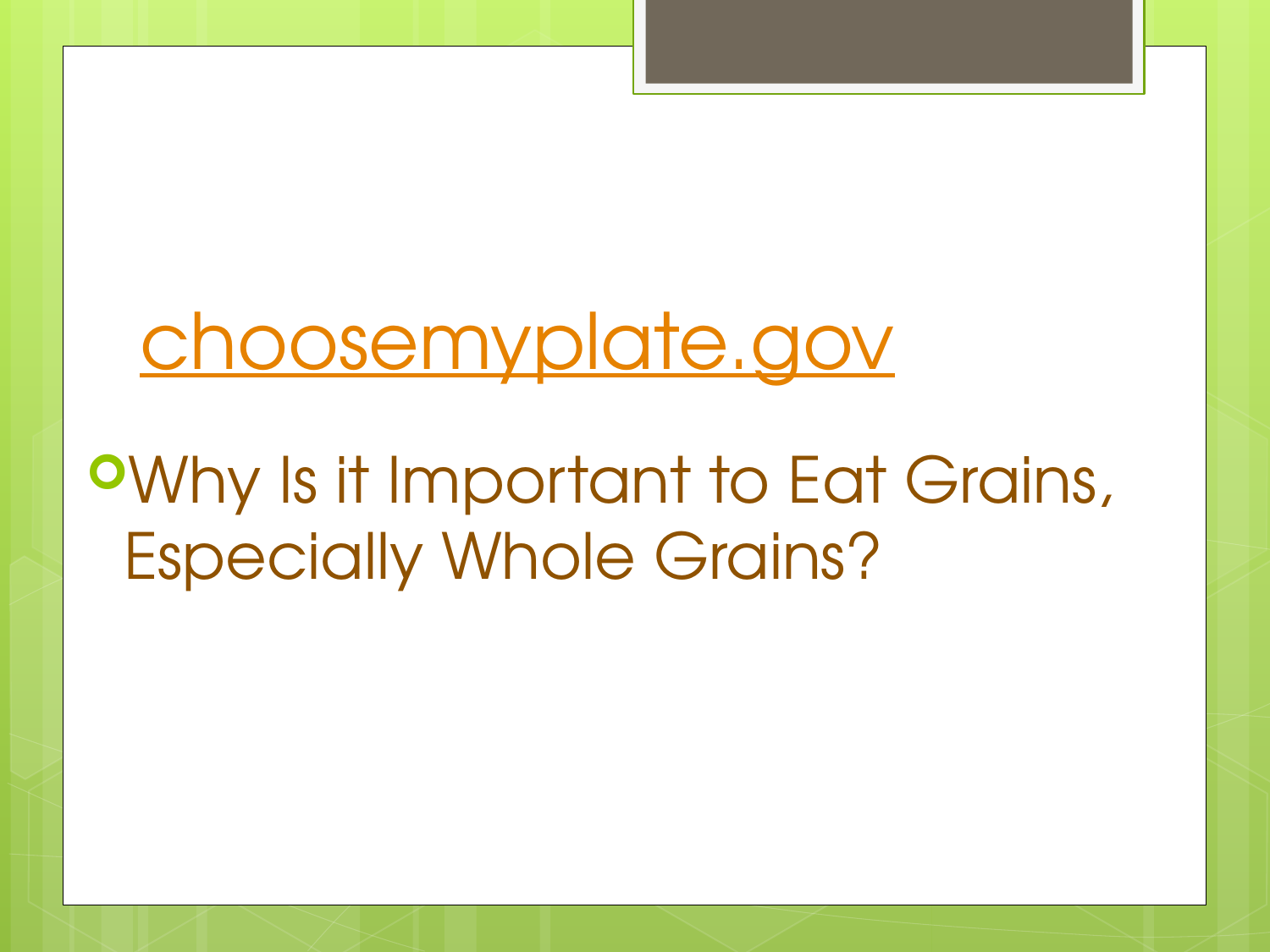

# choosemyplate.gov
Why Is it Important to Eat Grains, Especially Whole Grains?